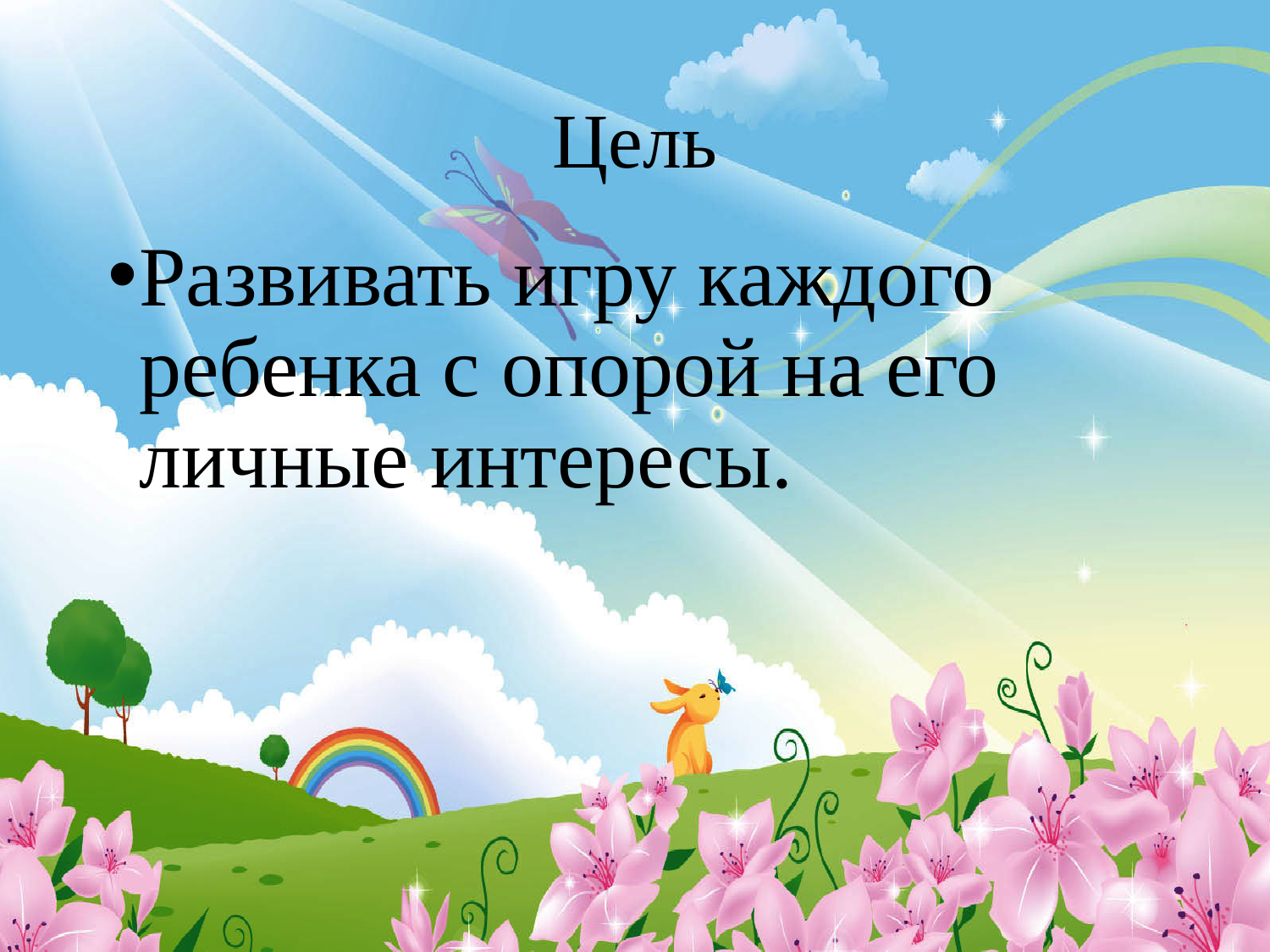

# Цель
Развивать игру каждого ребенка с опорой на его личные интересы.